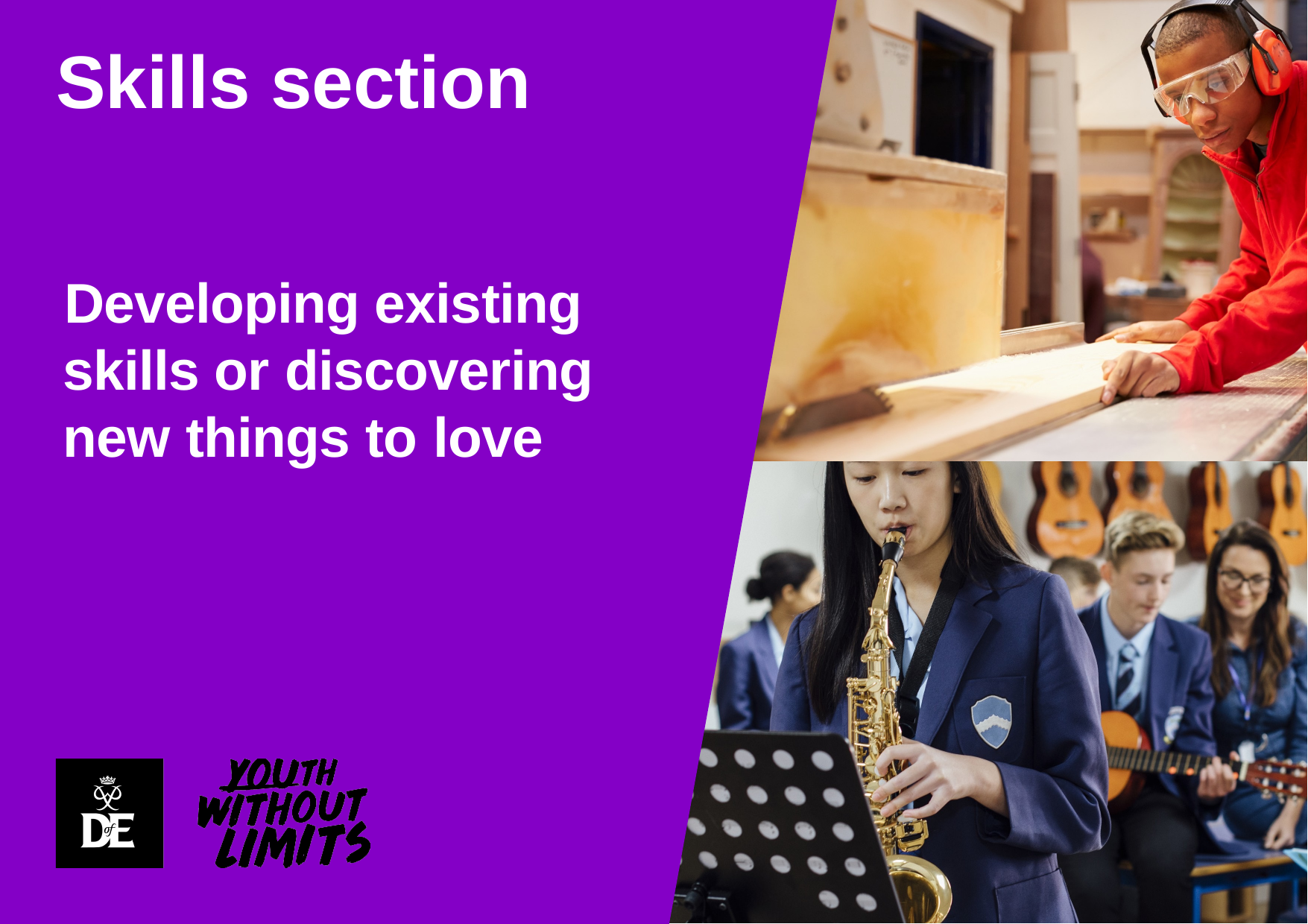

Skills section
Developing existing 
skills or discovering 
new things to love